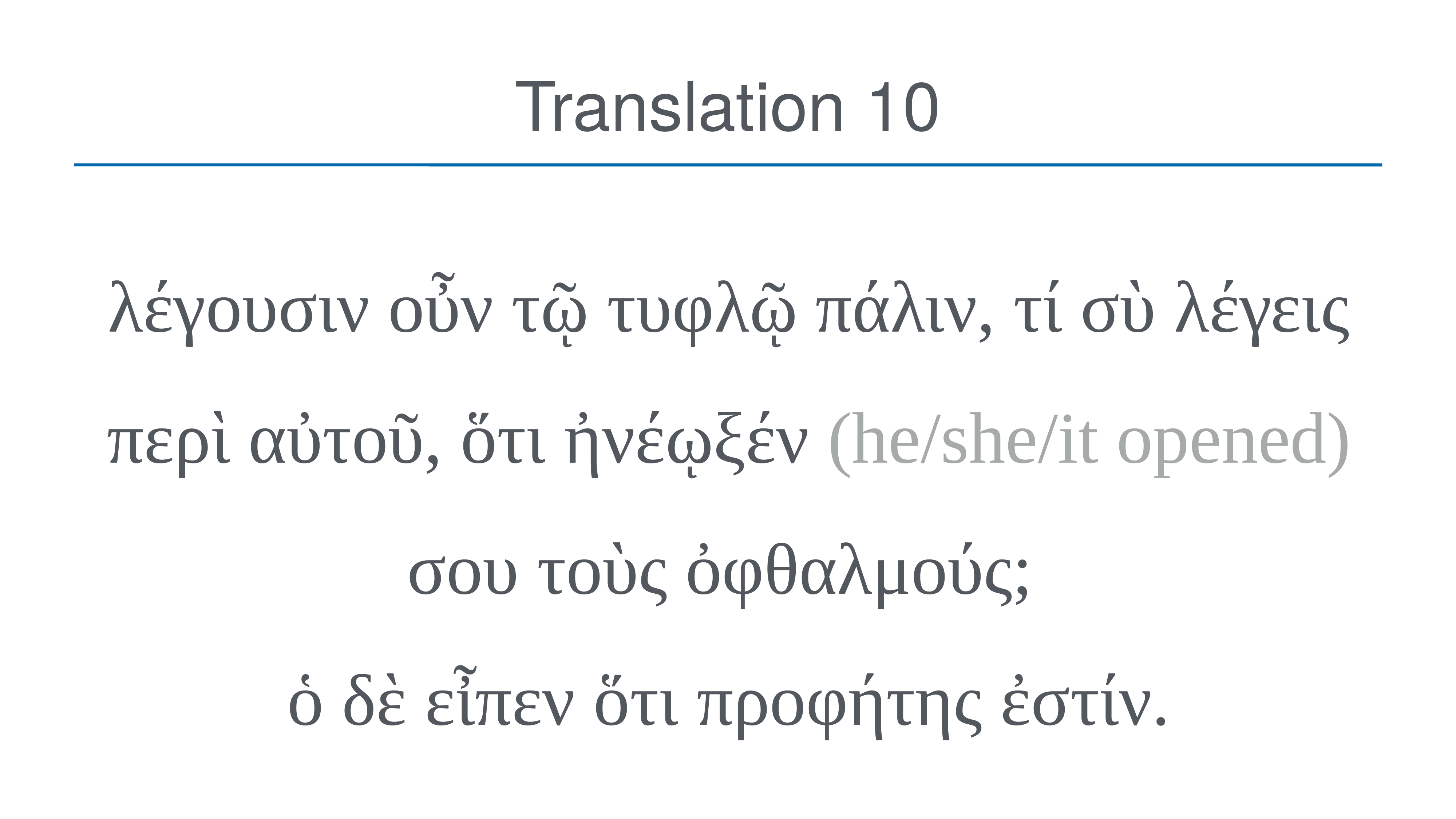

# Translation 10
λέγουσιν οὖν τῷ τυφλῷ πάλιν, τί σὺ λέγεις περὶ αὐτοῦ, ὅτι ἠνέῳξέν (he/she/it opened) σου τοὺς ὀφθαλμούς;
ὁ δὲ εἶπεν ὅτι προφήτης ἐστίν.